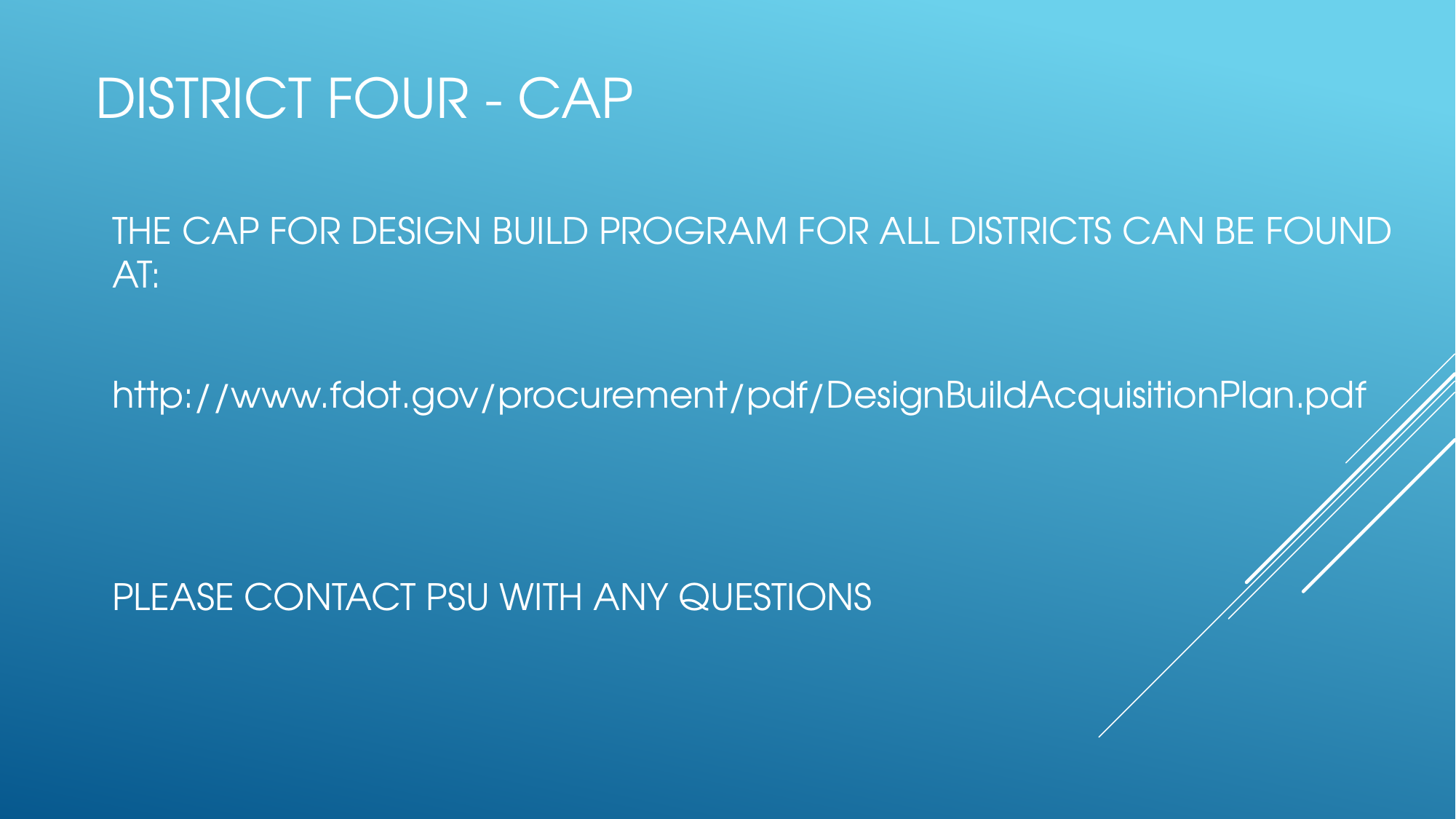

# DISTRICT FOUR - CAP
THE CAP FOR DESIGN BUILD PROGRAM FOR ALL DISTRICTS CAN BE FOUND AT:

http://www.fdot.gov/procurement/pdf/DesignBuildAcquisitionPlan.pdf

PLEASE CONTACT PSU WITH ANY QUESTIONS